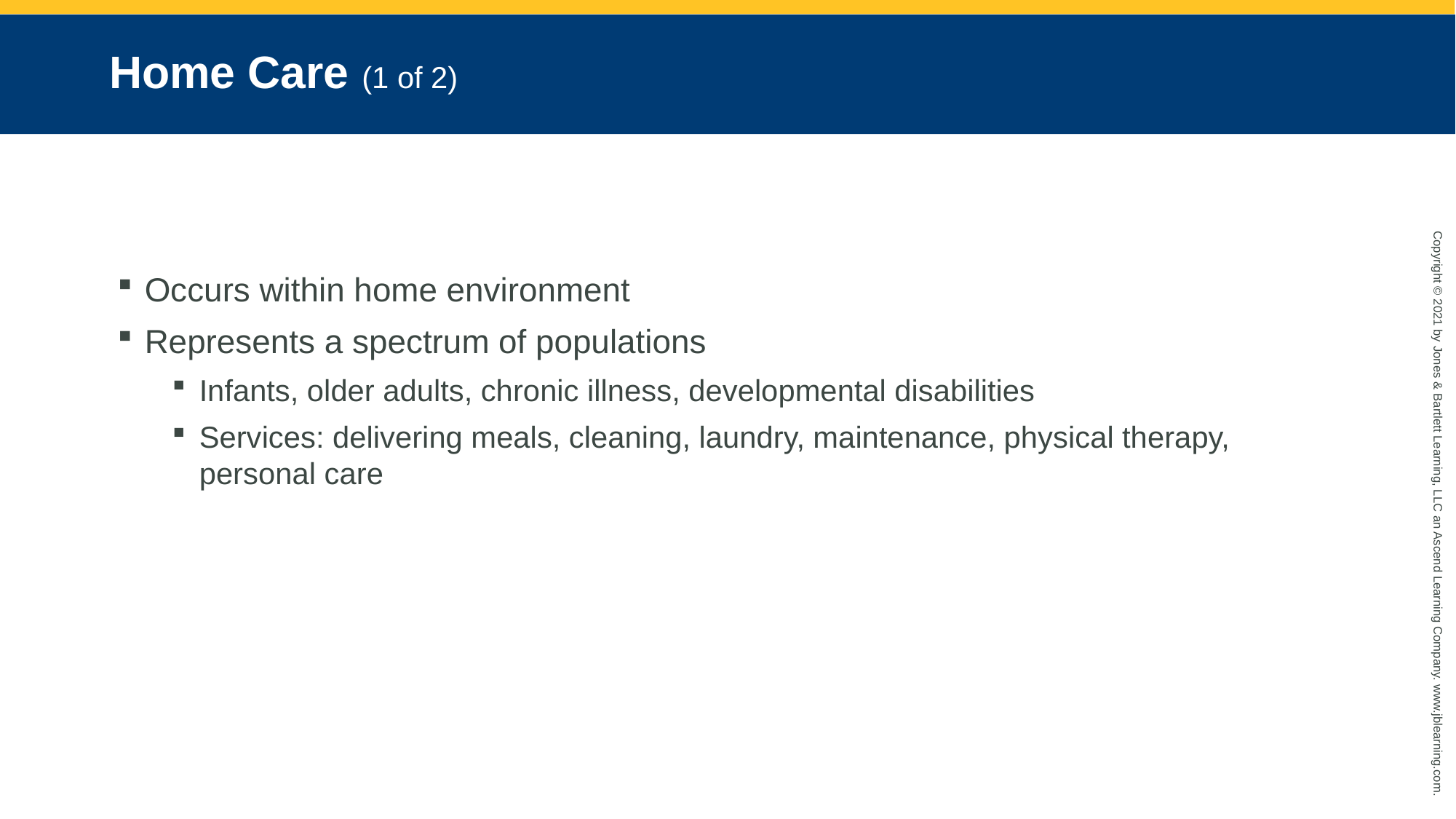

# Home Care (1 of 2)
Occurs within home environment
Represents a spectrum of populations
Infants, older adults, chronic illness, developmental disabilities
Services: delivering meals, cleaning, laundry, maintenance, physical therapy, personal care